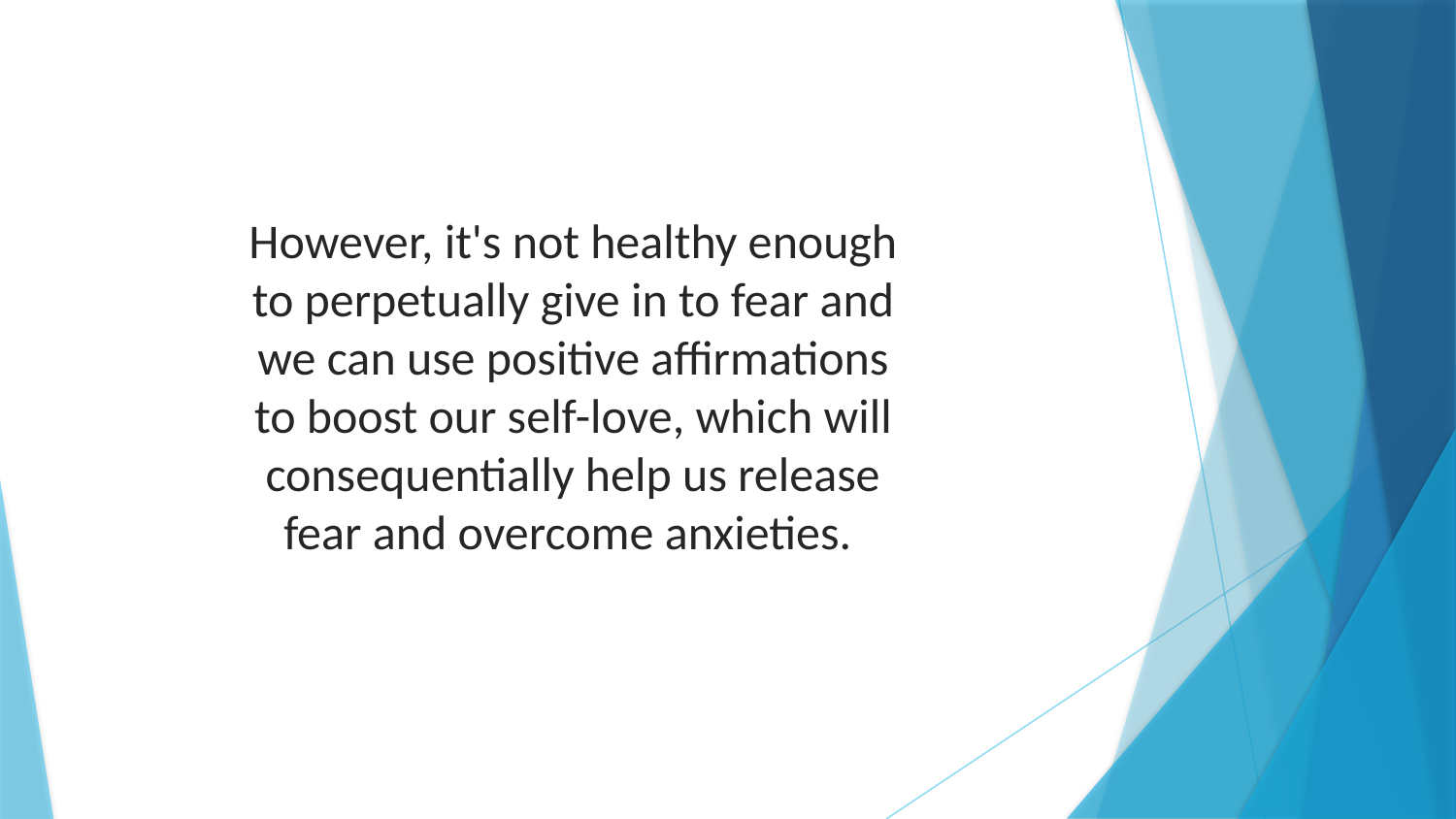

However, it's not healthy enough to perpetually give in to fear and we can use positive affirmations to boost our self-love, which will consequentially help us release fear and overcome anxieties.